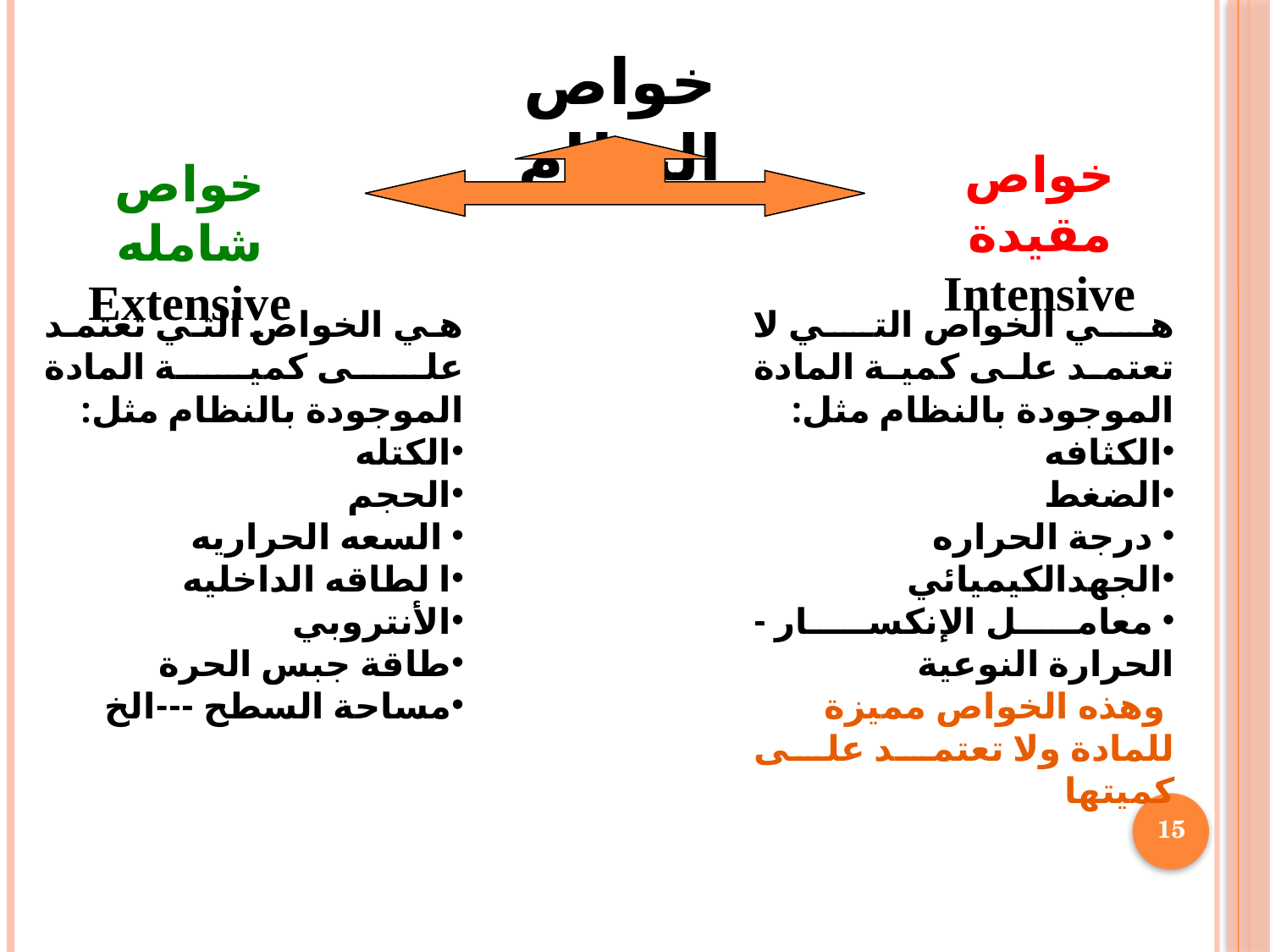

خواص النظام

خواص مقيدة Intensive
خواص شامله Extensive
هي الخواص التي تعتمد على كمية المادة الموجودة بالنظام مثل:
الكتله
الحجم
 السعه الحراريه
ا لطاقه الداخليه
الأنتروبي
طاقة جبس الحرة
مساحة السطح ---الخ
هي الخواص التي لا تعتمد على كمية المادة الموجودة بالنظام مثل:
الكثافه
الضغط
 درجة الحراره
الجهدالكيميائي
 معامل الإنكسار - الحرارة النوعية
 وهذه الخواص مميزة للمادة ولا تعتمد على كميتها
15